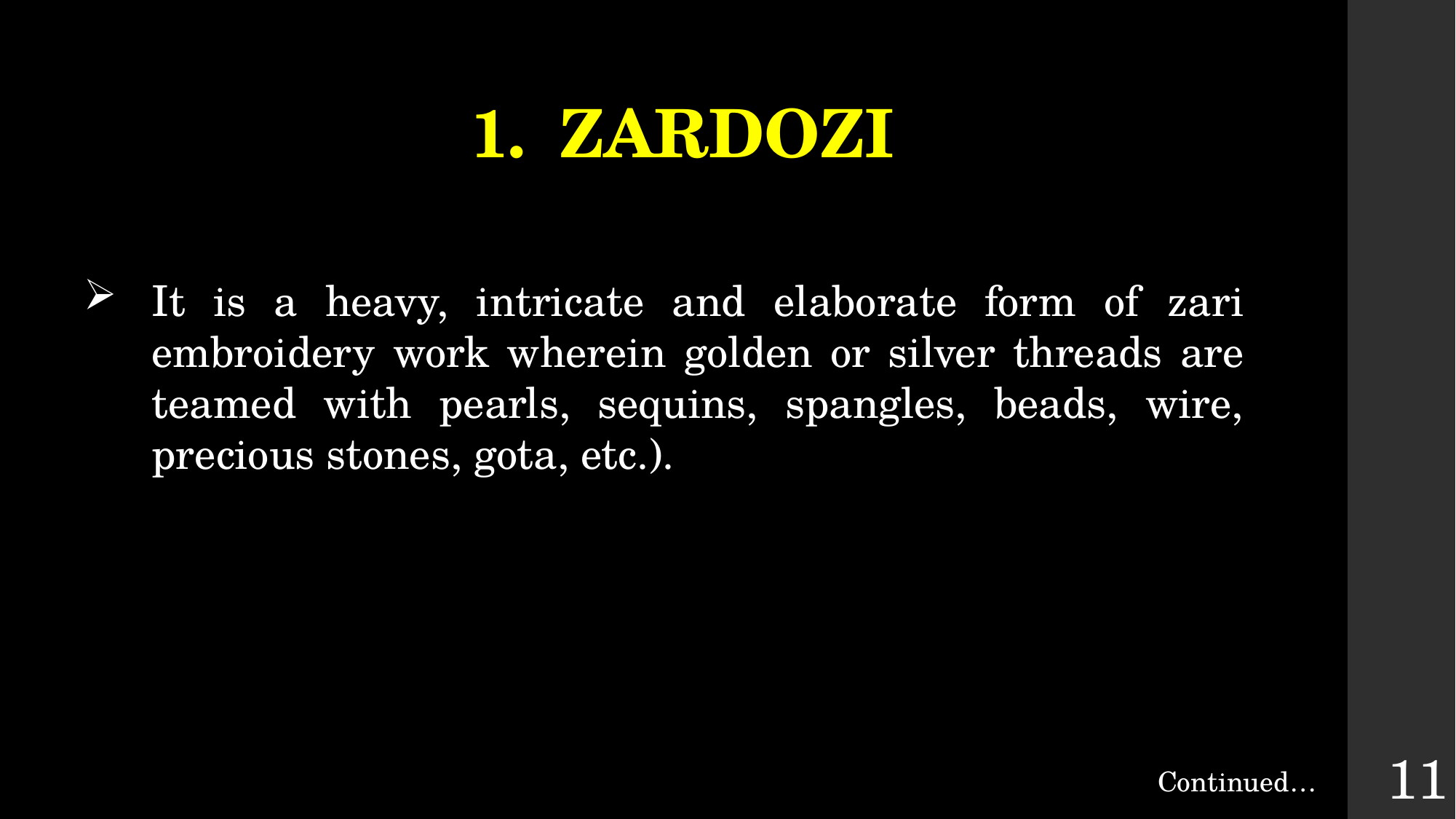

ZARDOZI
It is a heavy, intricate and elaborate form of zari embroidery work wherein golden or silver threads are teamed with pearls, sequins, spangles, beads, wire, precious stones, gota, etc.).

11
Continued…